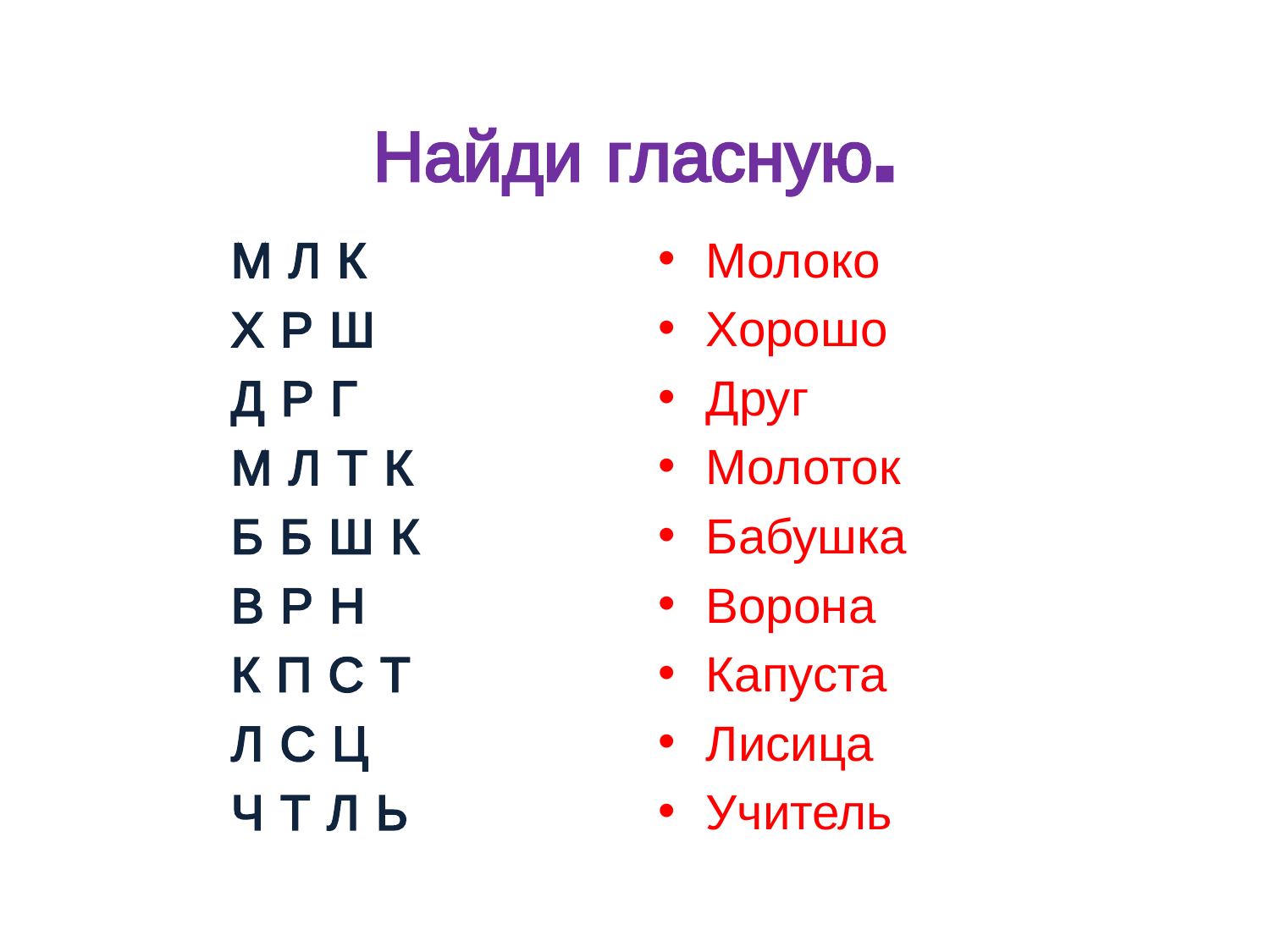

# Найди гласную.
М Л К
Х Р Ш
Д Р Г
М Л Т К
Б Б Ш К
В Р Н
К П С Т
Л С Ц
Ч Т Л Ь

Молоко
Хорошо
Друг
Молоток
Бабушка
Ворона
Капуста
Лисица
Учитель